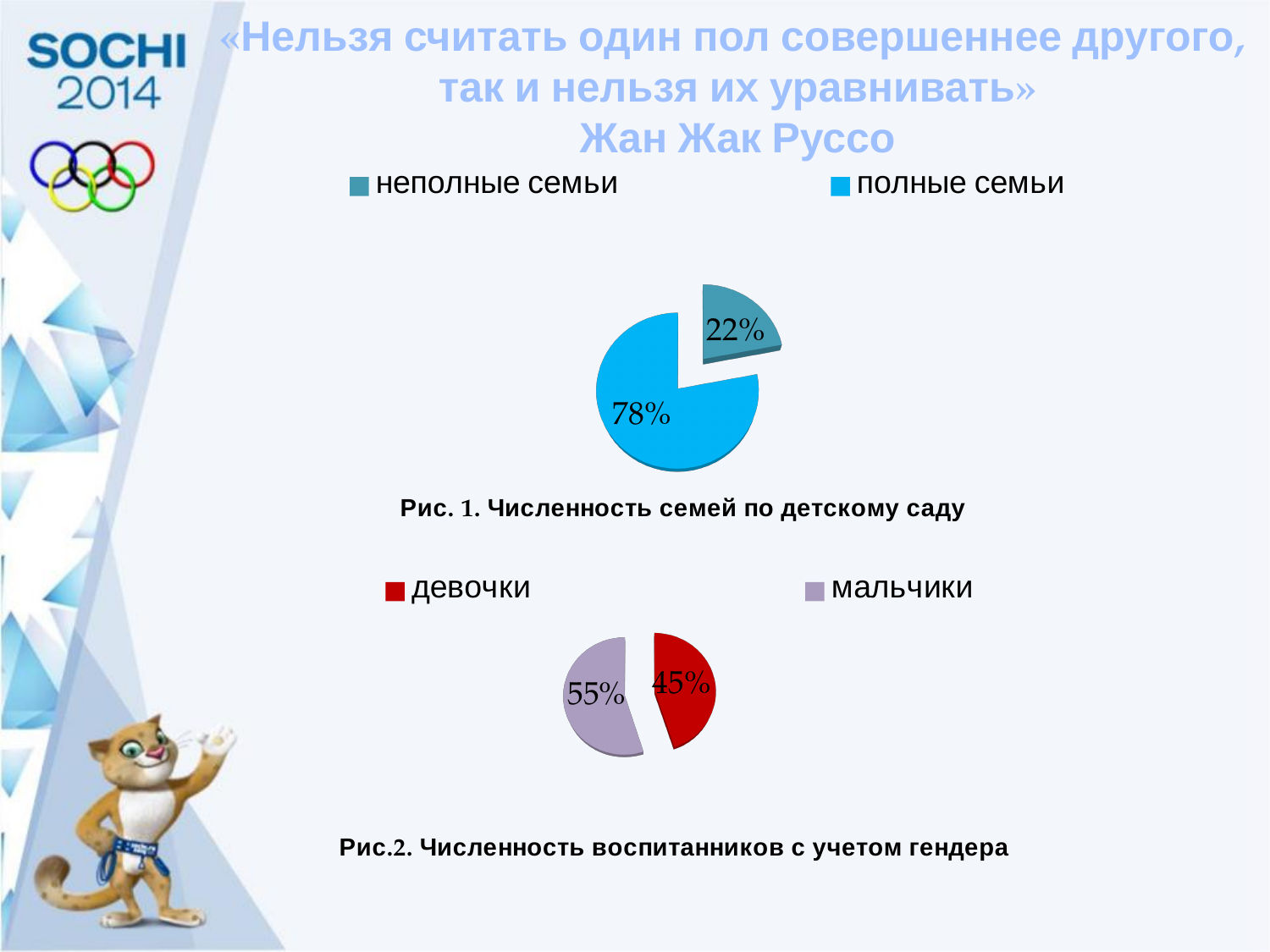

«Нельзя считать один пол совершеннее другого,
так и нельзя их уравнивать»
 Жан Жак Руссо

[unsupported chart]

[unsupported chart]